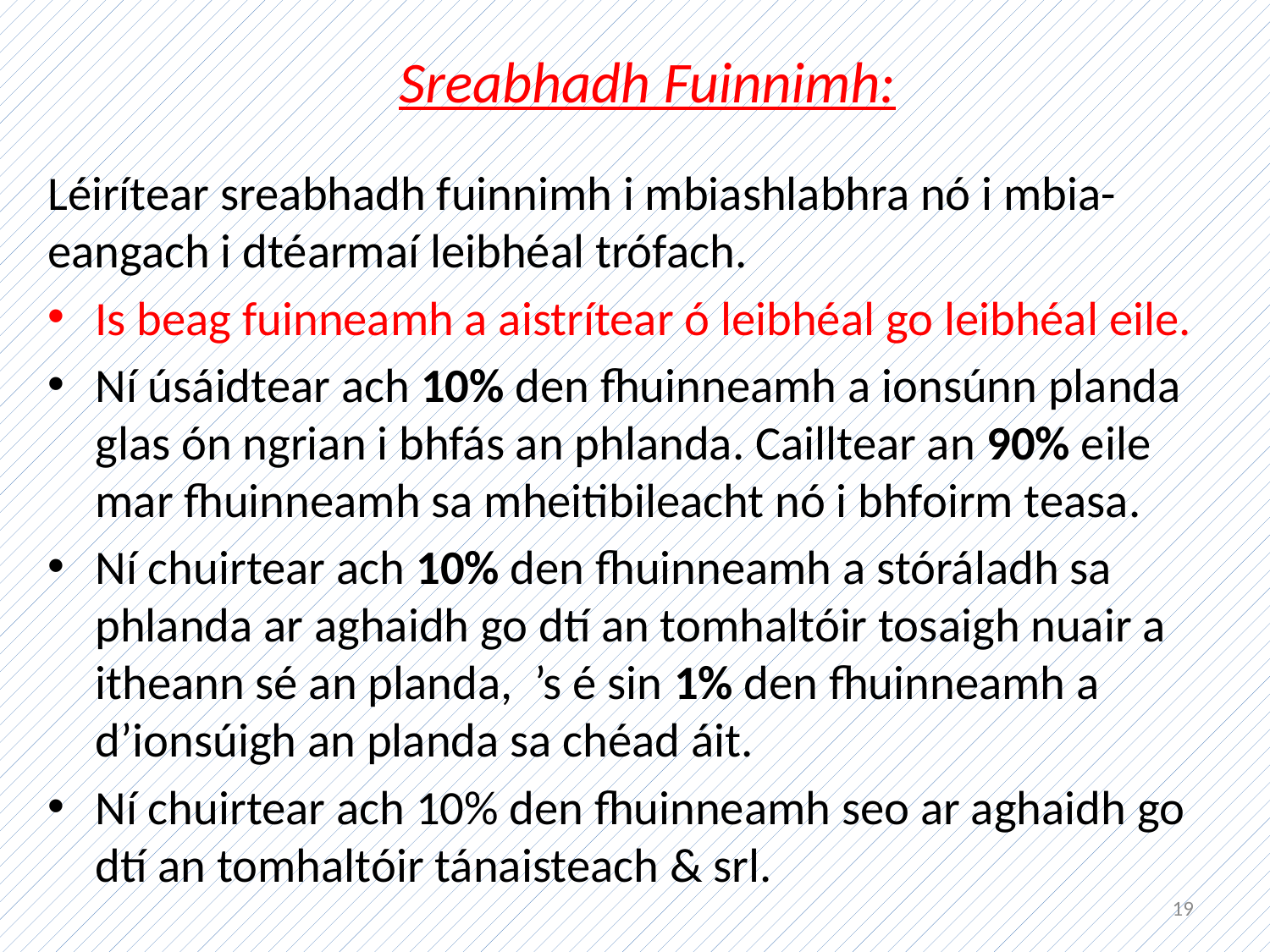

# Sreabhadh Fuinnimh:
Léirítear sreabhadh fuinnimh i mbiashlabhra nó i mbia-eangach i dtéarmaí leibhéal trófach.
Is beag fuinneamh a aistrítear ó leibhéal go leibhéal eile.
Ní úsáidtear ach 10% den fhuinneamh a ionsúnn planda glas ón ngrian i bhfás an phlanda. Cailltear an 90% eile mar fhuinneamh sa mheitibileacht nó i bhfoirm teasa.
Ní chuirtear ach 10% den fhuinneamh a stóráladh sa phlanda ar aghaidh go dtí an tomhaltóir tosaigh nuair a itheann sé an planda,  ’s é sin 1% den fhuinneamh a d’ionsúigh an planda sa chéad áit.
Ní chuirtear ach 10% den fhuinneamh seo ar aghaidh go dtí an tomhaltóir tánaisteach & srl.

19